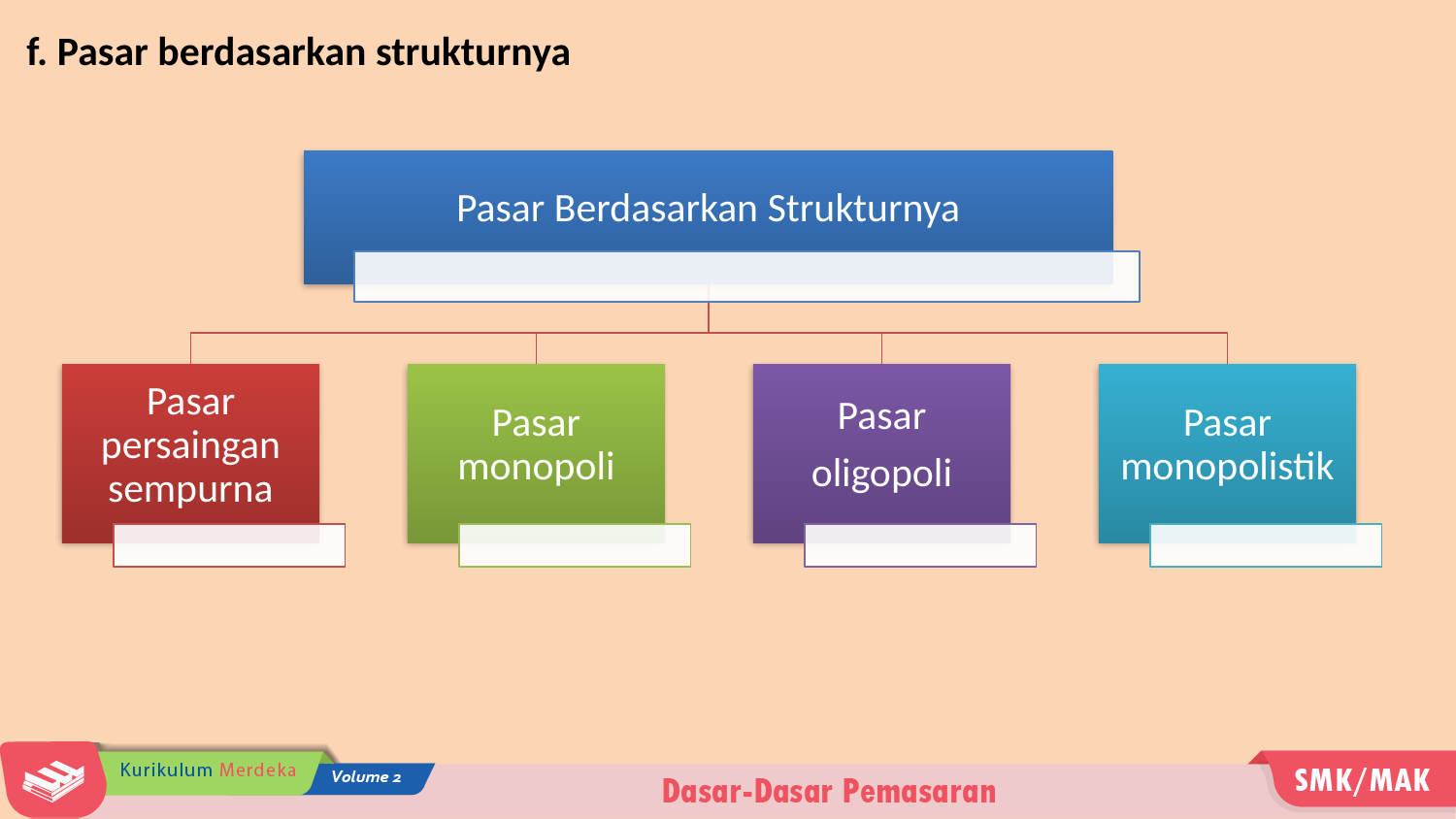

Pasar Berdasarkan Strukturnya

Pasar persaingan sempurna

Pasar monopoli

Pasar
oligopoli

Pasar monopolistik

f. Pasar berdasarkan strukturnya